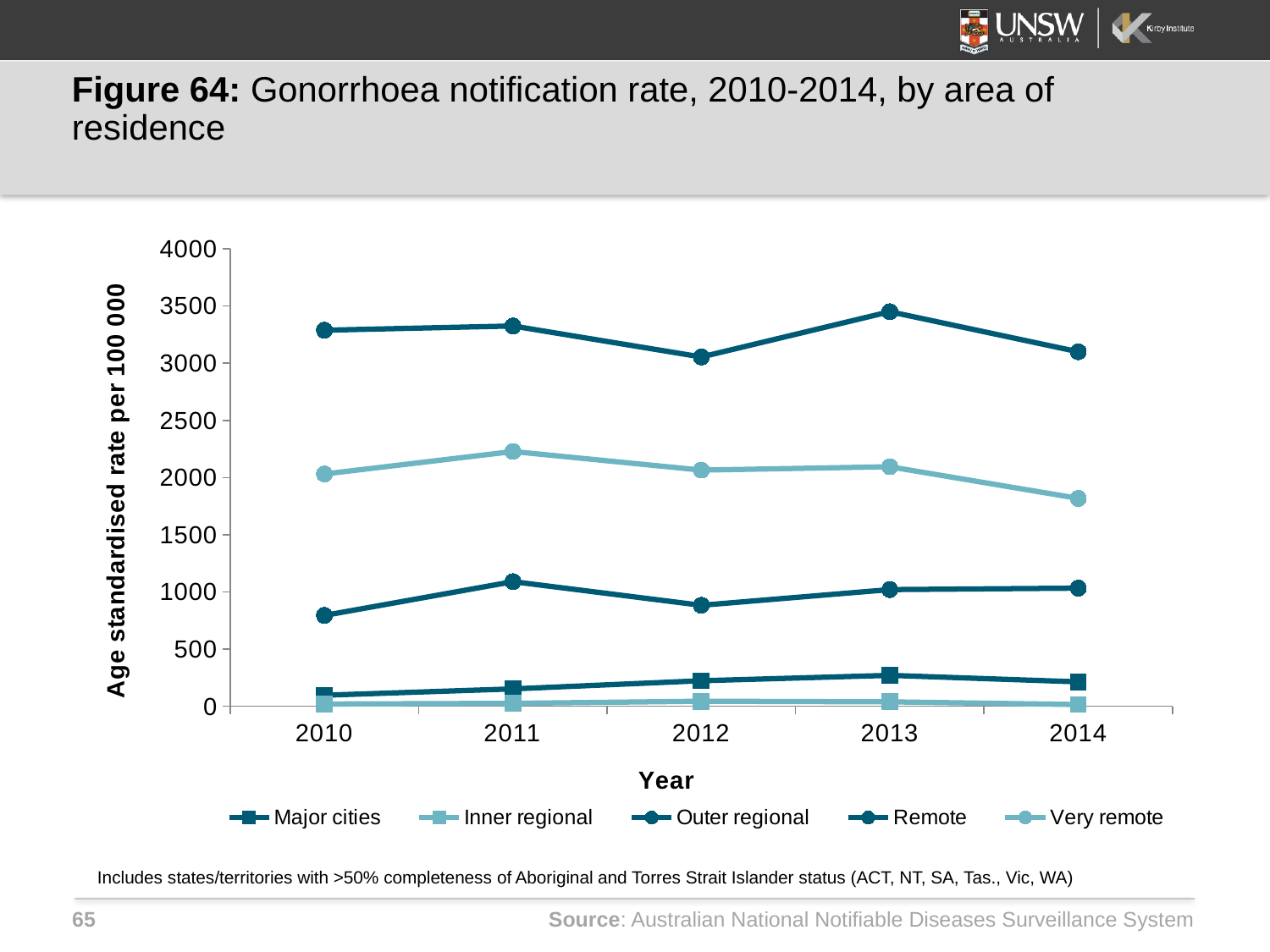

# Figure 64: Gonorrhoea notification rate, 2010-2014, by area of residence

### Chart

| Category | Major cities | Inner regional | Outer regional | Remote | Very remote |
|---|---|---|---|---|---|
| 2010 | 96.90675 | 19.8614 | 794.4793 | 3288.57 | 2031.542 |
| 2011 | 152.4817 | 26.14651 | 1090.009 | 3325.782 | 2228.29 |
| 2012 | 223.6278 | 44.42841 | 883.1503 | 3054.773 | 2065.552 |
| 2013 | 270.6691 | 39.0387 | 1020.524 | 3450.511 | 2094.619 |
| 2014 | 213.8061 | 15.49563 | 1033.26 | 3100.352 | 1818.056 |
Includes states/territories with >50% completeness of Aboriginal and Torres Strait Islander status (ACT, NT, SA, Tas., Vic, WA)
Source: Australian National Notifiable Diseases Surveillance System

65